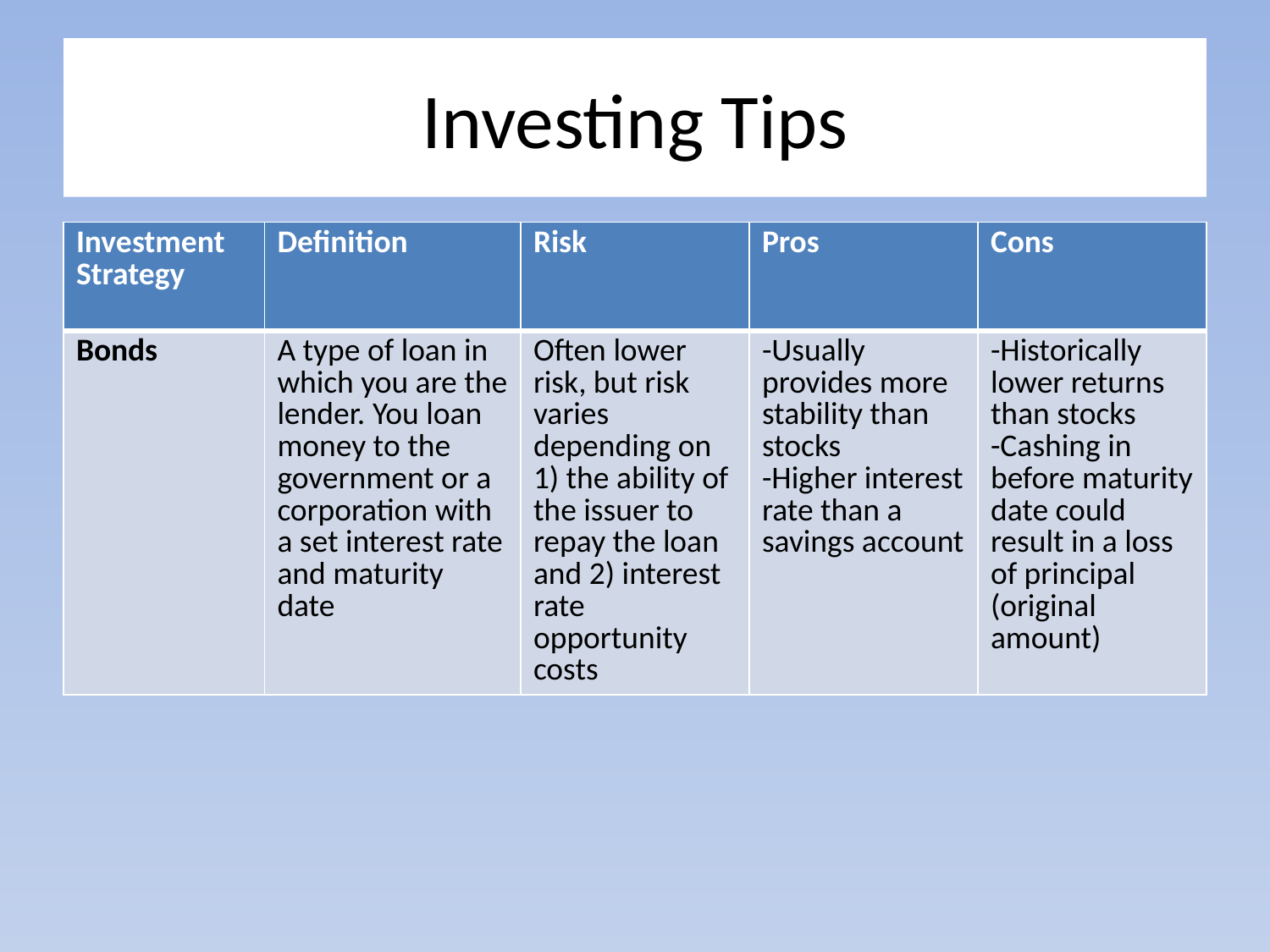

# Investing Tips
| Investment Strategy | Definition | Risk | Pros | Cons |
| --- | --- | --- | --- | --- |
| Bonds | A type of loan in which you are the lender. You loan money to the government or a corporation with a set interest rate and maturity date | Often lower risk, but risk varies depending on 1) the ability of the issuer to repay the loan and 2) interest rate opportunity costs | -Usually provides more stability than stocks -Higher interest rate than a savings account | -Historically lower returns than stocks -Cashing in before maturity date could result in a loss of principal (original amount) |